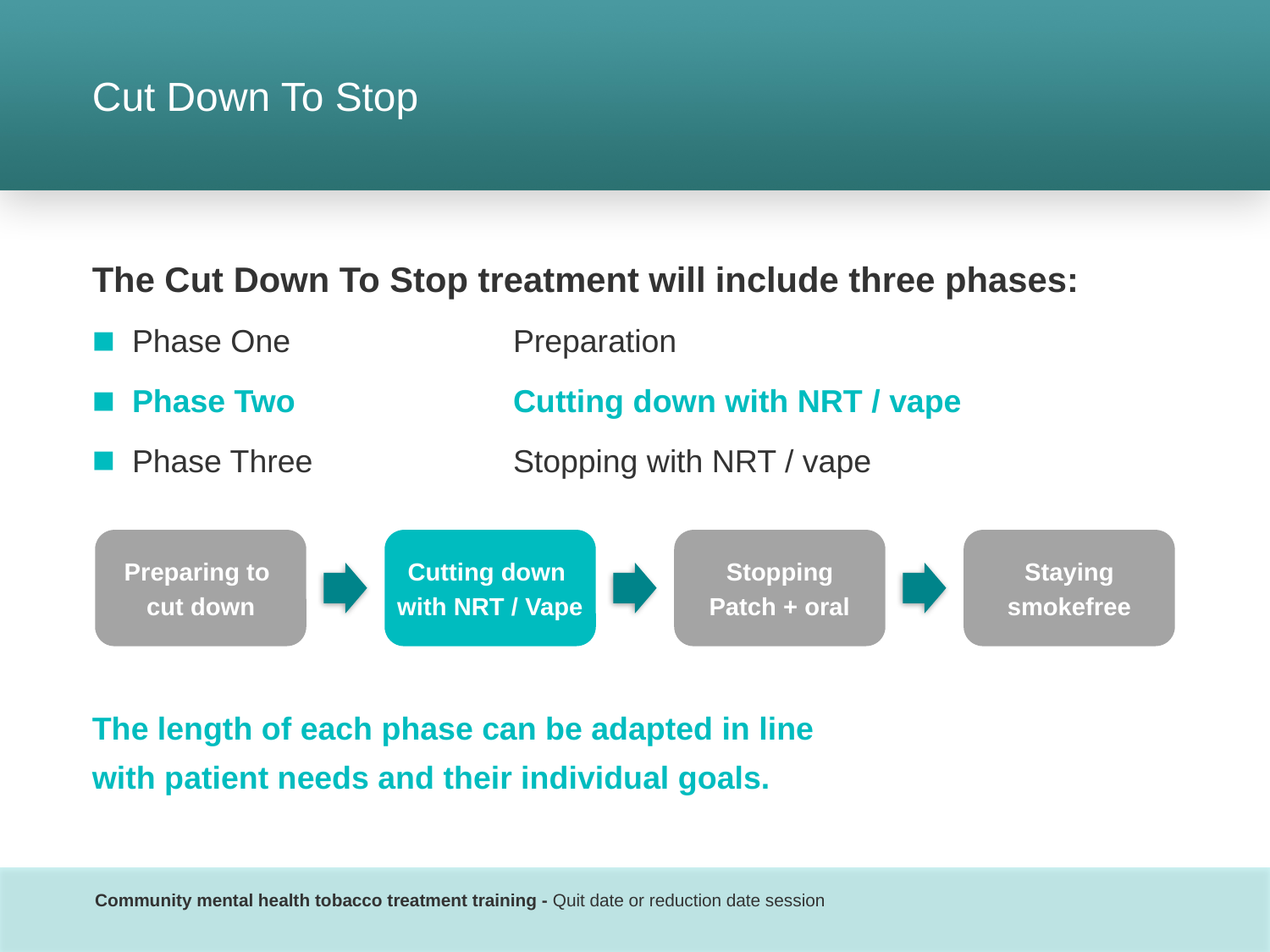

# Cut Down To Stop
The Cut Down To Stop treatment will include three phases:
Phase One 		Preparation
Phase Two  		Cutting down with NRT / vape
Phase Three  		Stopping with NRT / vape

Preparing to
cut down
Cutting down
with NRT / Vape
Stopping
Patch + oral
Staying smokefree

The length of each phase can be adapted in line
with patient needs and their individual goals.
Community mental health tobacco treatment training - Quit date or reduction date session